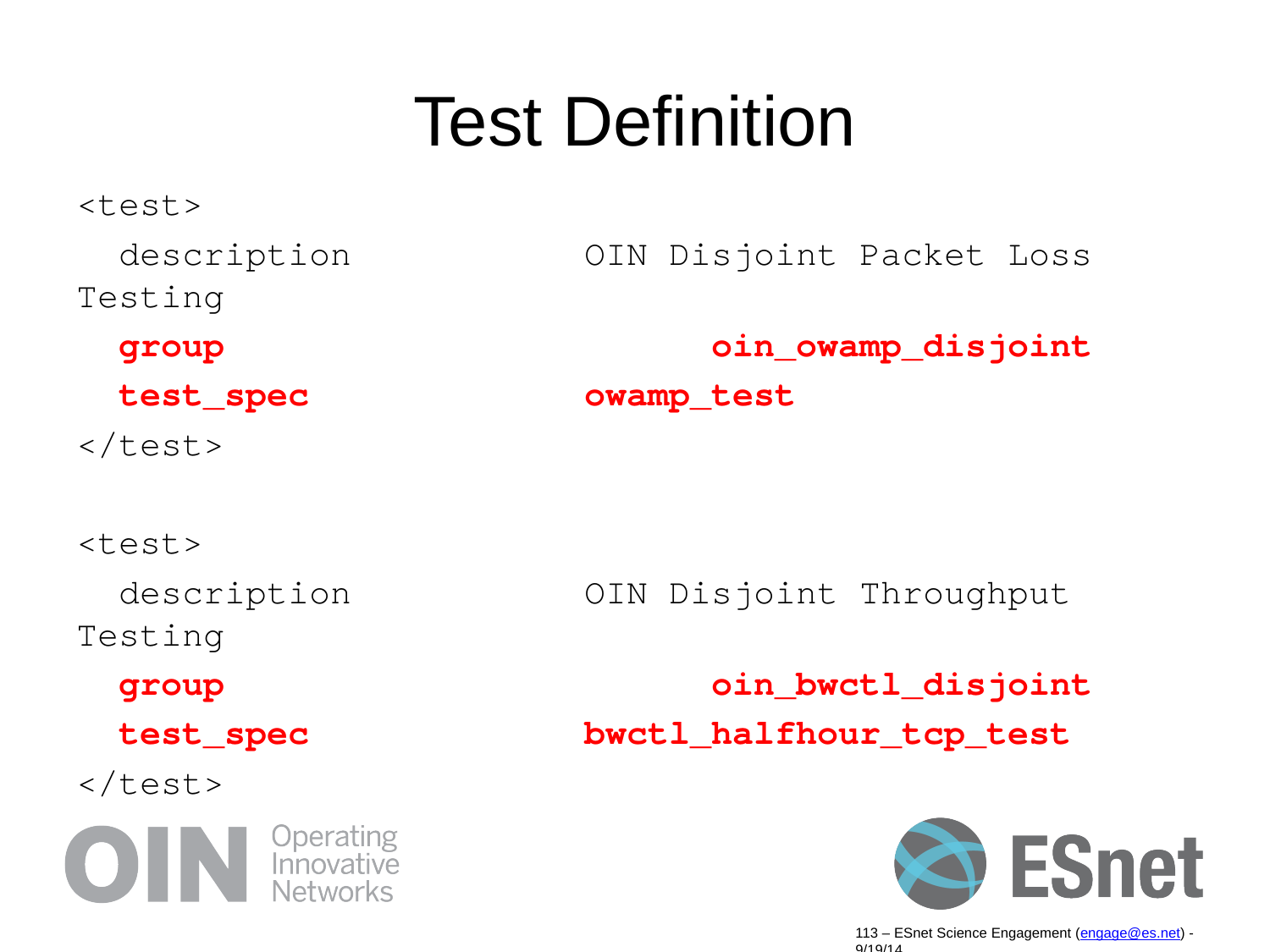

# Test Definition
<test>
  description		OIN Disjoint Packet Loss Testing
  group				oin_owamp_disjoint
  test_spec			owamp_test
</test>

<test>
  description		OIN Disjoint Throughput Testing
  group				oin_bwctl_disjoint
  test_spec			bwctl_halfhour_tcp_test
</test>

113 – ESnet Science Engagement (engage@es.net) - 9/19/14